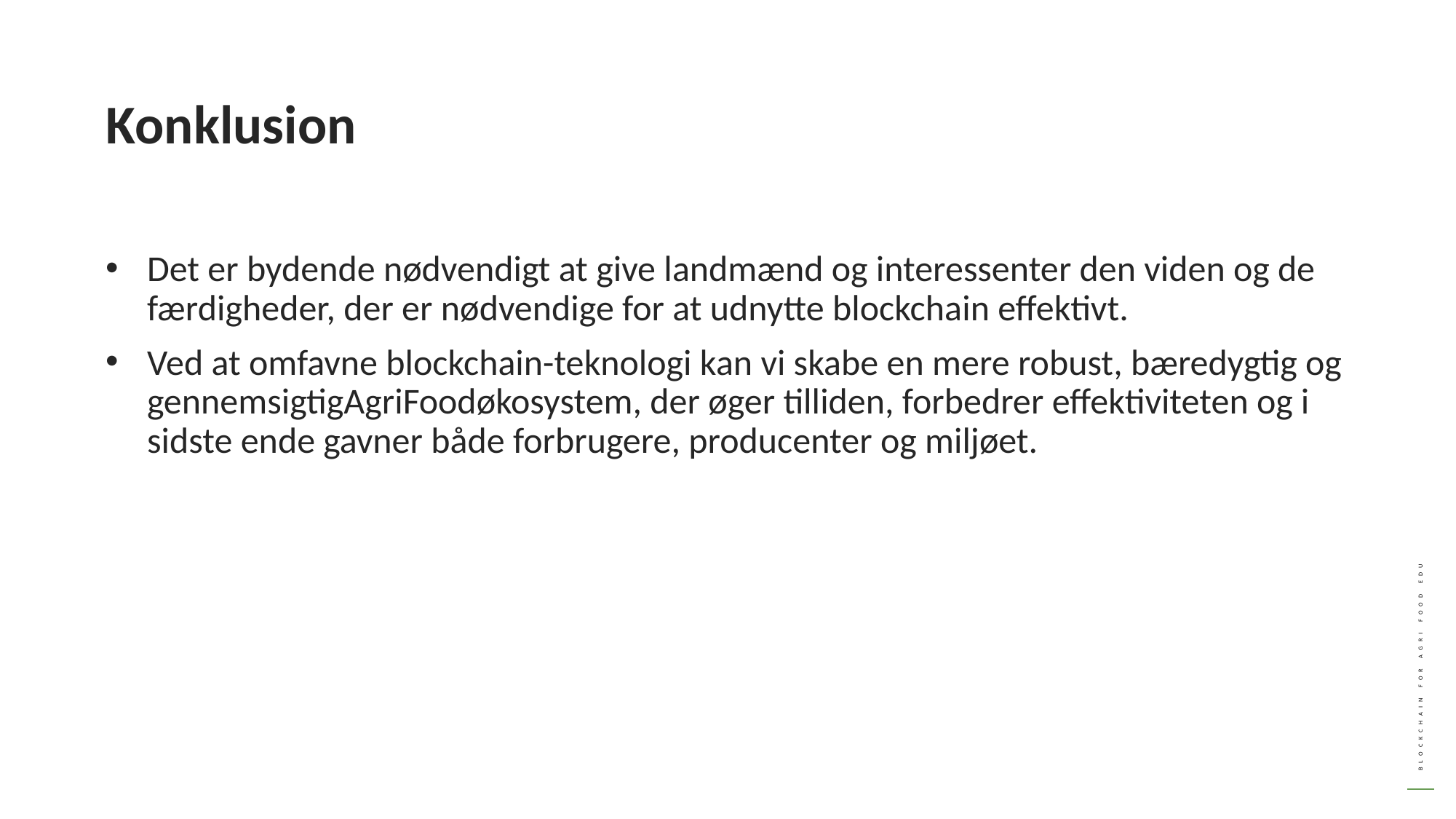

Konklusion
Det er bydende nødvendigt at give landmænd og interessenter den viden og de færdigheder, der er nødvendige for at udnytte blockchain effektivt.
Ved at omfavne blockchain-teknologi kan vi skabe en mere robust, bæredygtig og gennemsigtigAgriFoodøkosystem, der øger tilliden, forbedrer effektiviteten og i sidste ende gavner både forbrugere, producenter og miljøet.